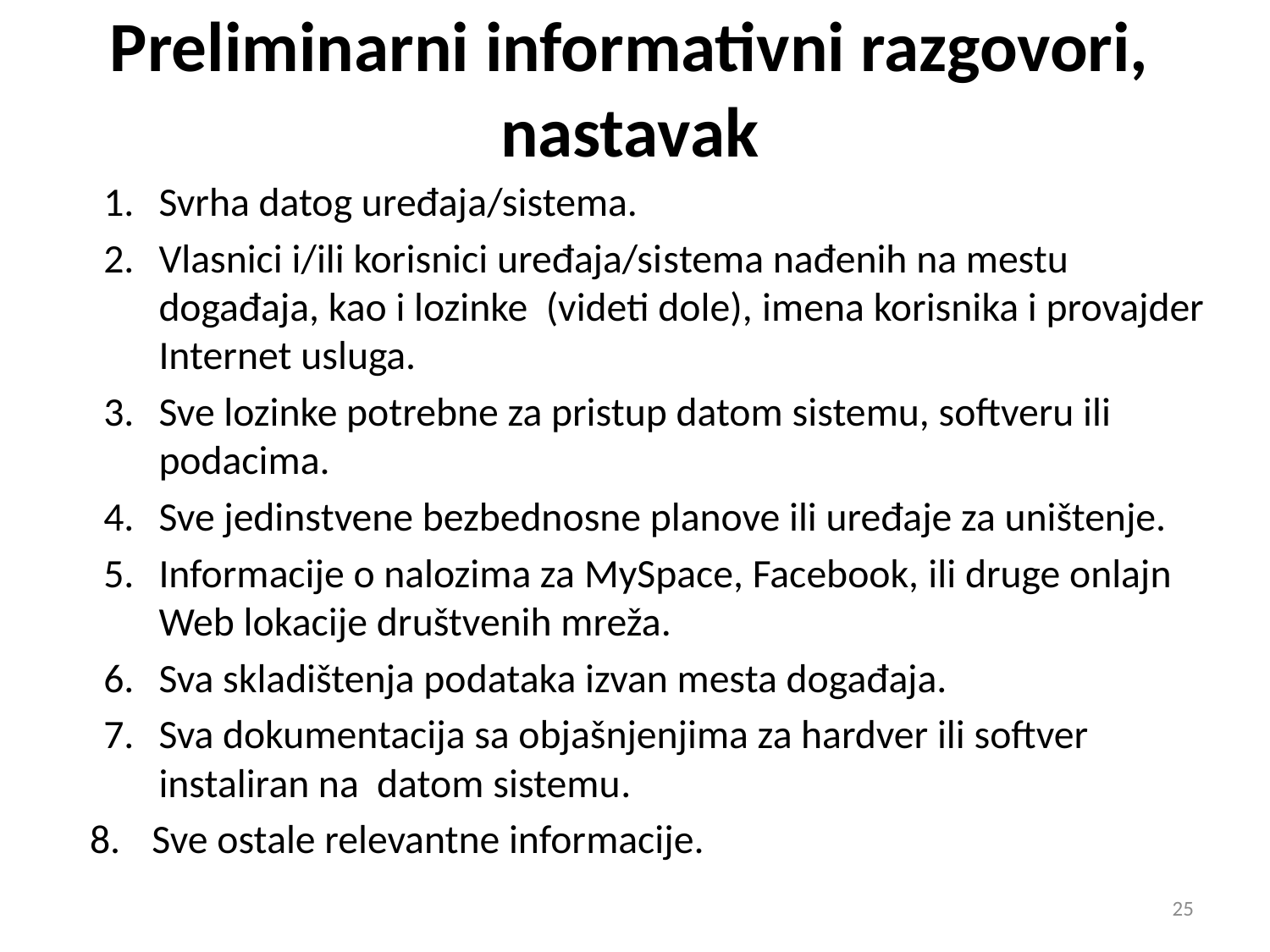

# Preliminarni informativni razgovori, nastavak
Svrha datog uređaja/sistema.
Vlasnici i/ili korisnici uređaja/sistema nađenih na mestu događaja, kao i lozinke  (videti dole), imena korisnika i provajder Internet usluga.
Sve lozinke potrebne za pristup datom sistemu, softveru ili podacima.
Sve jedinstvene bezbednosne planove ili uređaje za uništenje.
Informacije o nalozima za MySpace, Facebook, ili druge onlajn  Web lokacije društvenih mreža.
Sva skladištenja podataka izvan mesta događaja.
Sva dokumentacija sa objašnjenjima za hardver ili softver instaliran na  datom sistemu.
Sve ostale relevantne informacije.
25